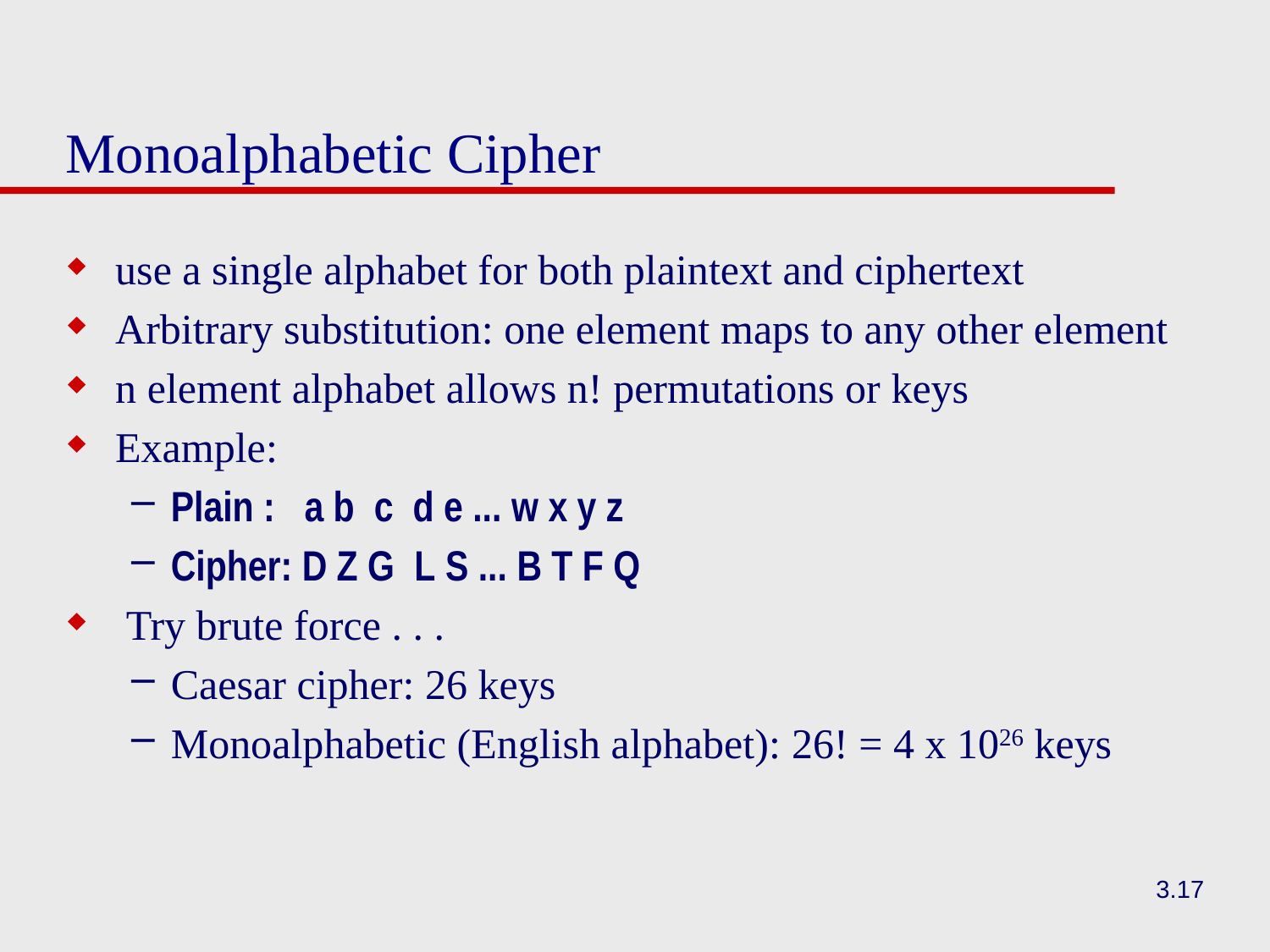

# Monoalphabetic Cipher
use a single alphabet for both plaintext and ciphertext
Arbitrary substitution: one element maps to any other element
n element alphabet allows n! permutations or keys
Example:
Plain :   a b  c  d e ... w x y z
Cipher: D Z G  L S ... B T F Q
 Try brute force . . .
Caesar cipher: 26 keys
Monoalphabetic (English alphabet): 26! = 4 x 1026 keys

3.17